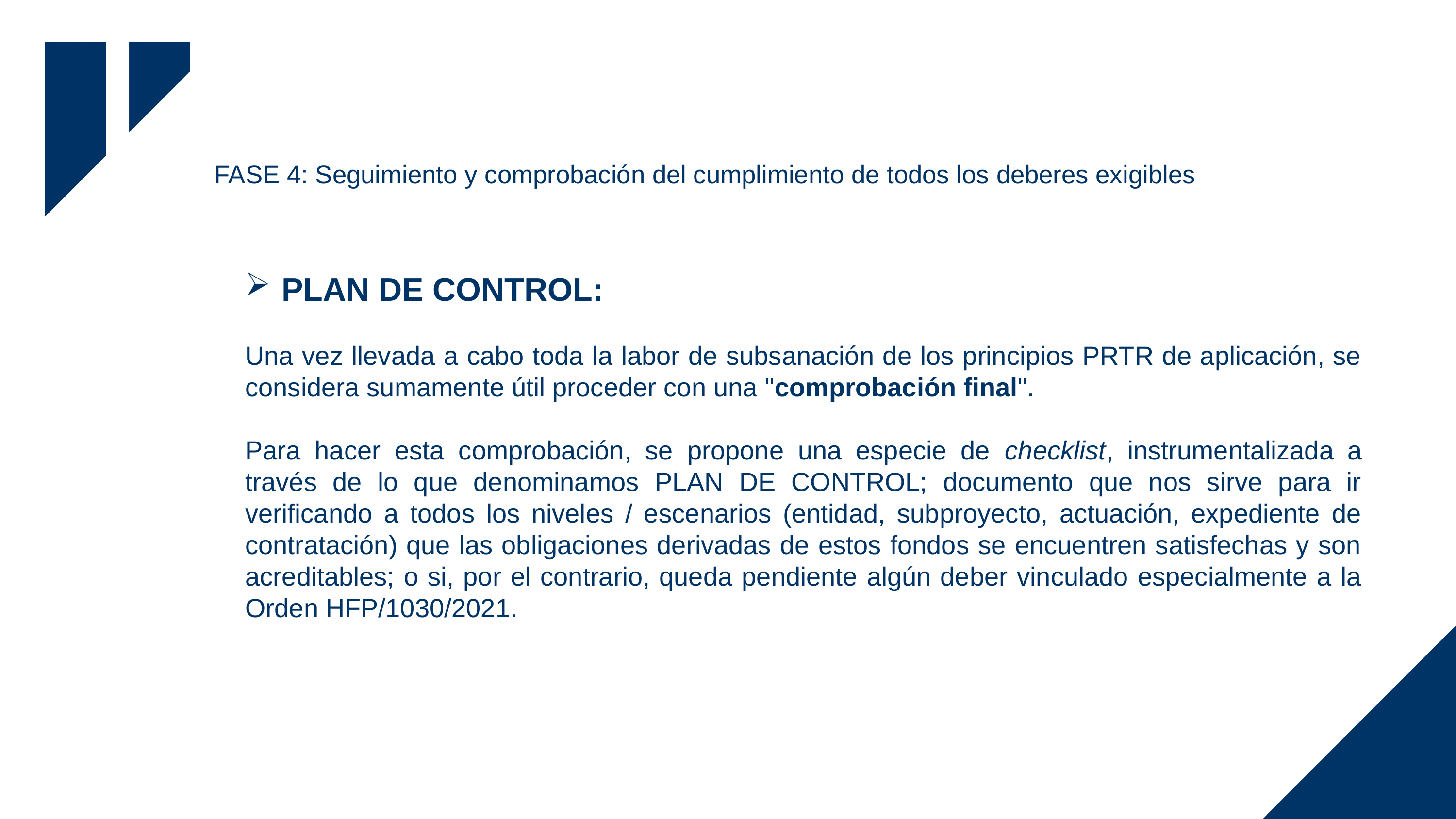

FASE 4: Seguimiento y comprobación del cumplimiento de todos los deberes exigibles
PLAN DE CONTROL:

Una vez llevada a cabo toda la labor de subsanación de los principios PRTR de aplicación, se considera sumamente útil proceder con una "comprobación final".

Para hacer esta comprobación, se propone una especie de checklist, instrumentalizada a través de lo que denominamos PLAN DE CONTROL; documento que nos sirve para ir verificando a todos los niveles / escenarios (entidad, subproyecto, actuación, expediente de contratación) que las obligaciones derivadas de estos fondos se encuentren satisfechas y son acreditables; o si, por el contrario, queda pendiente algún deber vinculado especialmente a la Orden HFP/1030/2021.